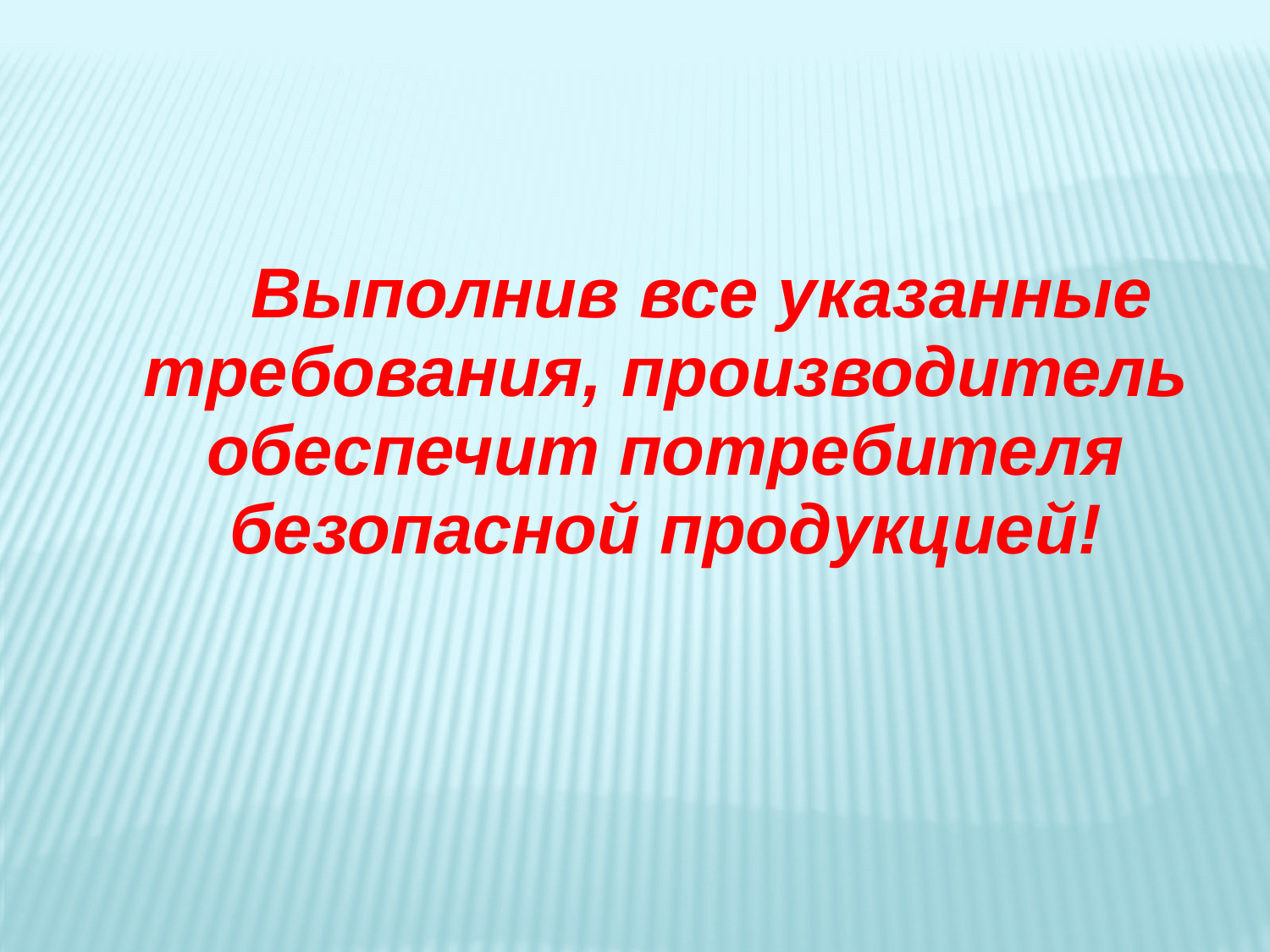

Выполнив все указанные требования, производитель обеспечит потребителя безопасной продукцией!